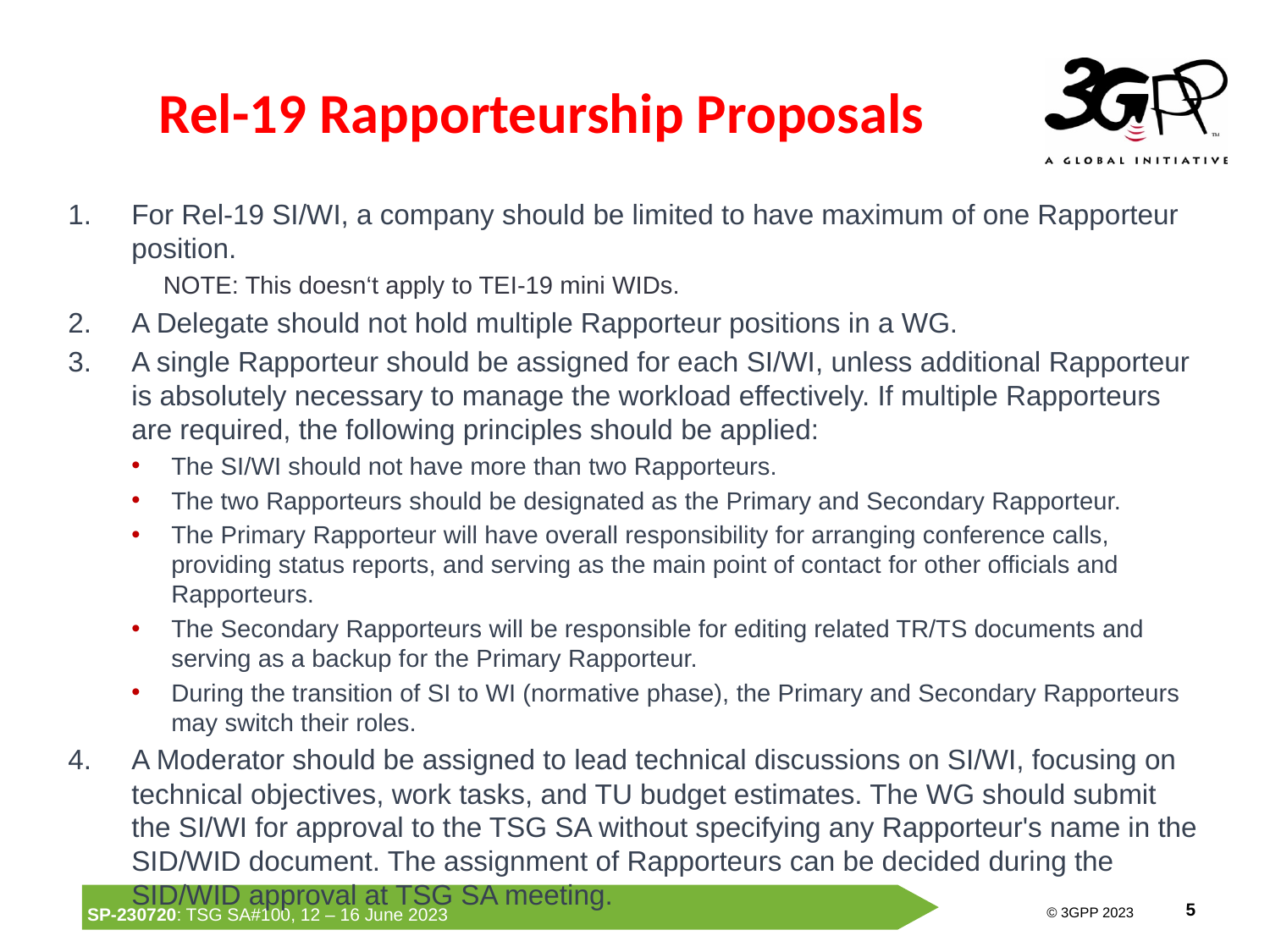

# Rel-19 Rapporteurship Proposals
For Rel-19 SI/WI, a company should be limited to have maximum of one Rapporteur position.
NOTE: This doesn‘t apply to TEI-19 mini WIDs.
A Delegate should not hold multiple Rapporteur positions in a WG.
A single Rapporteur should be assigned for each SI/WI, unless additional Rapporteur is absolutely necessary to manage the workload effectively. If multiple Rapporteurs are required, the following principles should be applied:
The SI/WI should not have more than two Rapporteurs.
The two Rapporteurs should be designated as the Primary and Secondary Rapporteur.
The Primary Rapporteur will have overall responsibility for arranging conference calls, providing status reports, and serving as the main point of contact for other officials and Rapporteurs.
The Secondary Rapporteurs will be responsible for editing related TR/TS documents and serving as a backup for the Primary Rapporteur.
During the transition of SI to WI (normative phase), the Primary and Secondary Rapporteurs may switch their roles.
A Moderator should be assigned to lead technical discussions on SI/WI, focusing on technical objectives, work tasks, and TU budget estimates. The WG should submit the SI/WI for approval to the TSG SA without specifying any Rapporteur's name in the SID/WID document. The assignment of Rapporteurs can be decided during the SID/WID approval at TSG SA meeting.